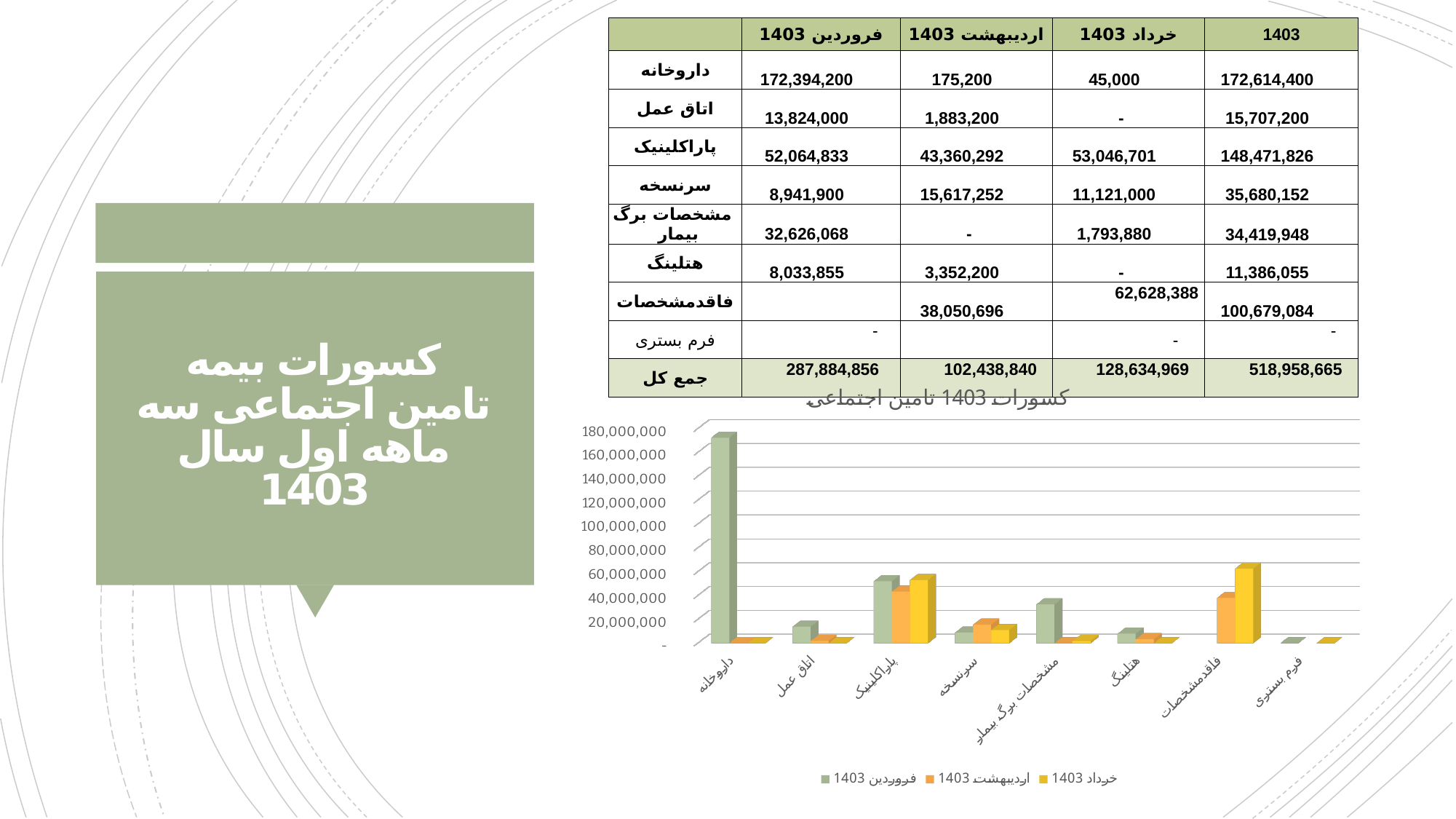

|  | فروردین 1403 | اردیبهشت 1403 | خرداد 1403 | 1403 |
| --- | --- | --- | --- | --- |
| داروخانه | 172,394,200 | 175,200 | 45,000 | 172,614,400 |
| اتاق عمل | 13,824,000 | 1,883,200 | - | 15,707,200 |
| پاراکلینیک | 52,064,833 | 43,360,292 | 53,046,701 | 148,471,826 |
| سرنسخه | 8,941,900 | 15,617,252 | 11,121,000 | 35,680,152 |
| مشخصات برگ بیمار | 32,626,068 | - | 1,793,880 | 34,419,948 |
| هتلینگ | 8,033,855 | 3,352,200 | - | 11,386,055 |
| فاقدمشخصات |  | 38,050,696 | 62,628,388 | 100,679,084 |
| فرم بستری | - |  | - | - |
| جمع کل | 287,884,856 | 102,438,840 | 128,634,969 | 518,958,665 |
# کسورات بیمه تامین اجتماعی سه ماهه اول سال 1403

[unsupported chart]